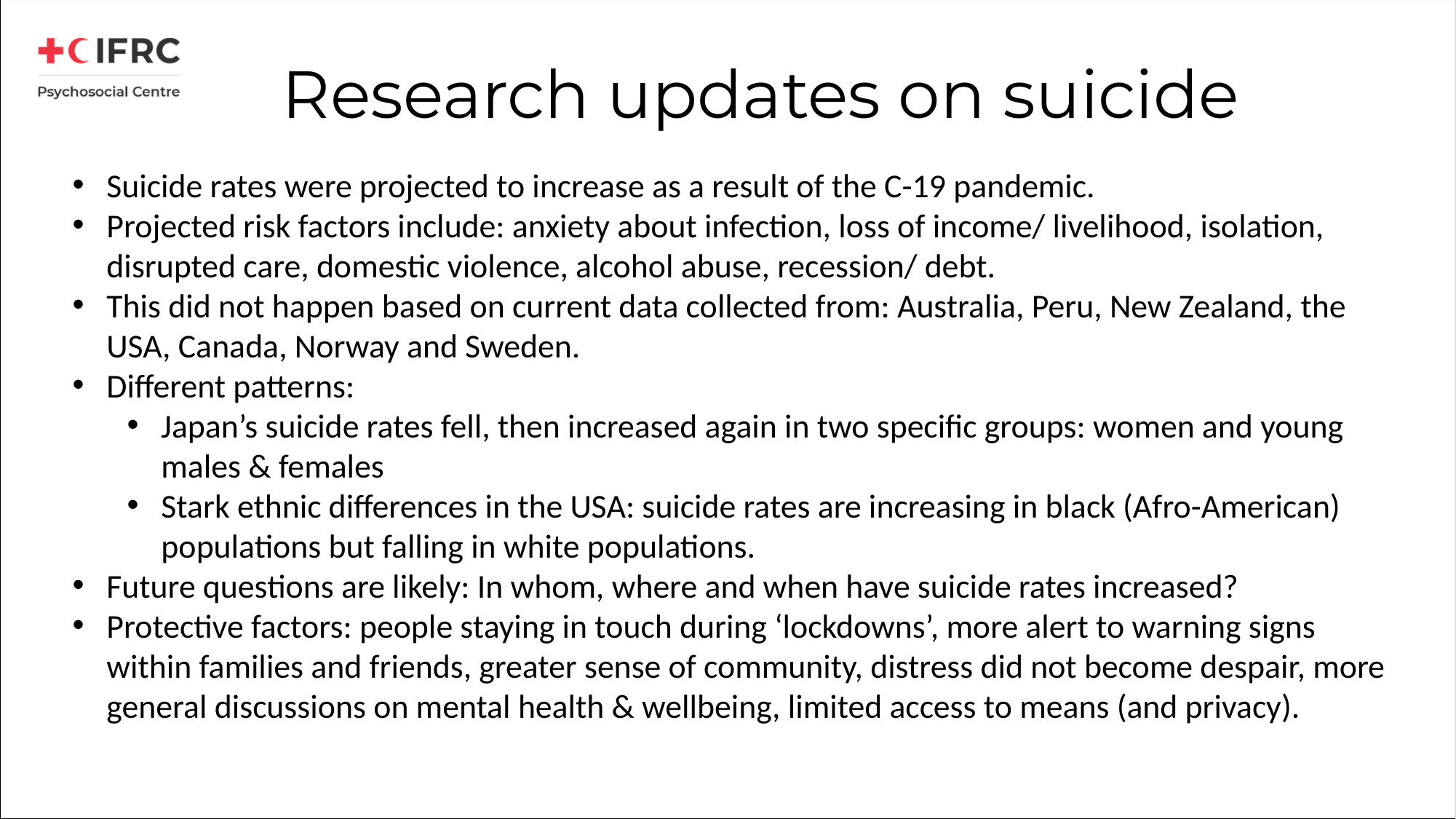

# Research updates on suicide
Suicide rates were projected to increase as a result of the C-19 pandemic.
Projected risk factors include: anxiety about infection, loss of income/ livelihood, isolation, disrupted care, domestic violence, alcohol abuse, recession/ debt.
This did not happen based on current data collected from: Australia, Peru, New Zealand, the USA, Canada, Norway and Sweden.
Different patterns:
Japan’s suicide rates fell, then increased again in two specific groups: women and young males & females
Stark ethnic differences in the USA: suicide rates are increasing in black (Afro-American) populations but falling in white populations.
Future questions are likely: In whom, where and when have suicide rates increased?
Protective factors: people staying in touch during ‘lockdowns’, more alert to warning signs within families and friends, greater sense of community, distress did not become despair, more general discussions on mental health & wellbeing, limited access to means (and privacy).